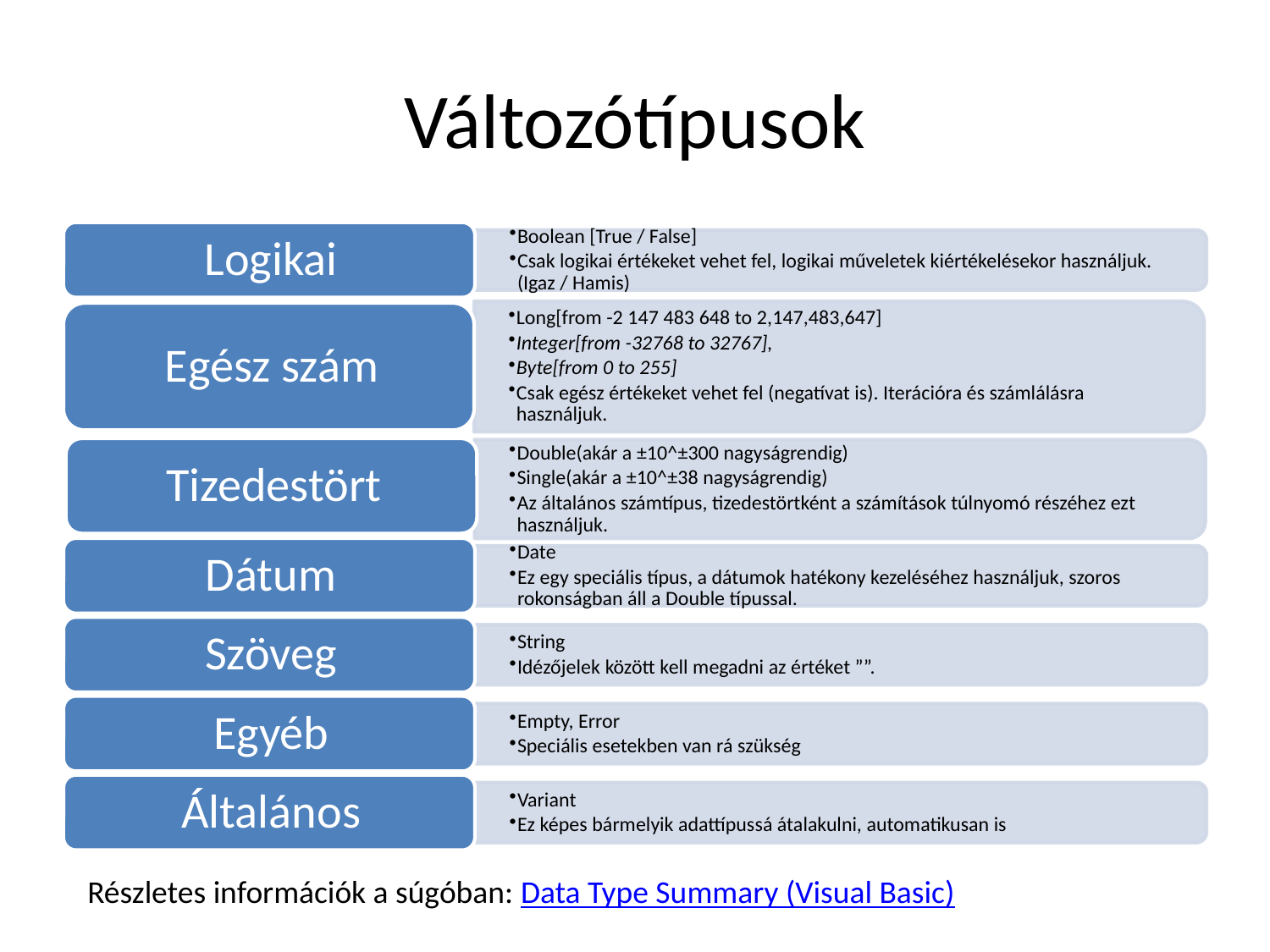

# Változótípusok
Boolean [True / False]
Csak logikai értékeket vehet fel, logikai műveletek kiértékelésekor használjuk. (Igaz / Hamis)
Logikai
Long[from -2 147 483 648 to 2,147,483,647]
Integer[from -32768 to 32767],
Byte[from 0 to 255]
Csak egész értékeket vehet fel (negatívat is). Iterációra és számlálásra használjuk.
Egész szám
Double(akár a ±10^±300 nagyságrendig)
Single(akár a ±10^±38 nagyságrendig)
Az általános számtípus, tizedestörtként a számítások túlnyomó részéhez ezt használjuk.
Tizedestört
Date
Ez egy speciális típus, a dátumok hatékony kezeléséhez használjuk, szoros rokonságban áll a Double típussal.
Dátum
String
Idézőjelek között kell megadni az értéket ””.
Szöveg
Empty, Error
Speciális esetekben van rá szükség
Egyéb
Variant
Ez képes bármelyik adattípussá átalakulni, automatikusan is
Általános
Részletes információk a súgóban: Data Type Summary (Visual Basic)